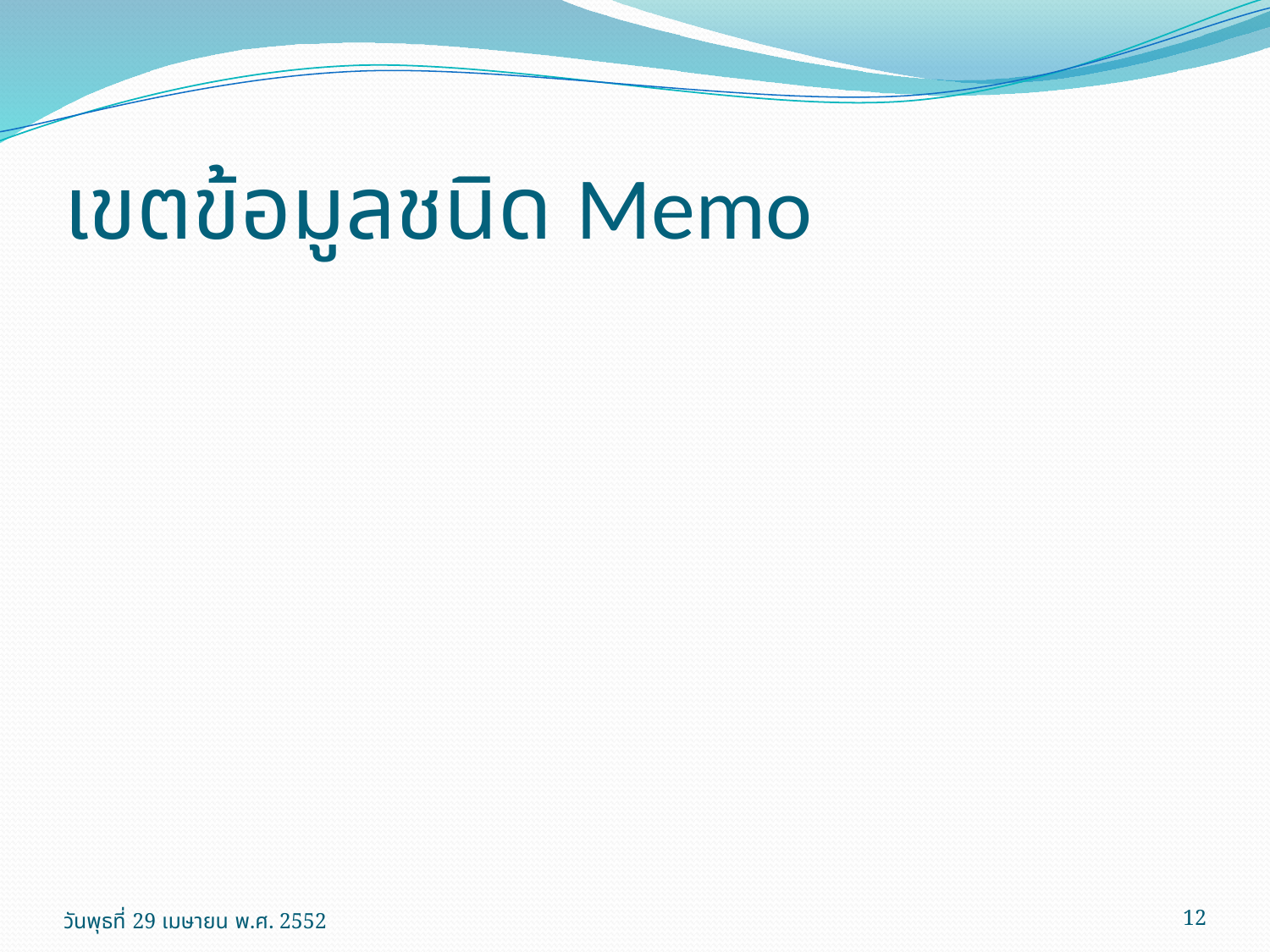

# เขตข้อมูลชนิด Memo

วันพุธที่ 29 เมษายน พ.ศ. 2552
12